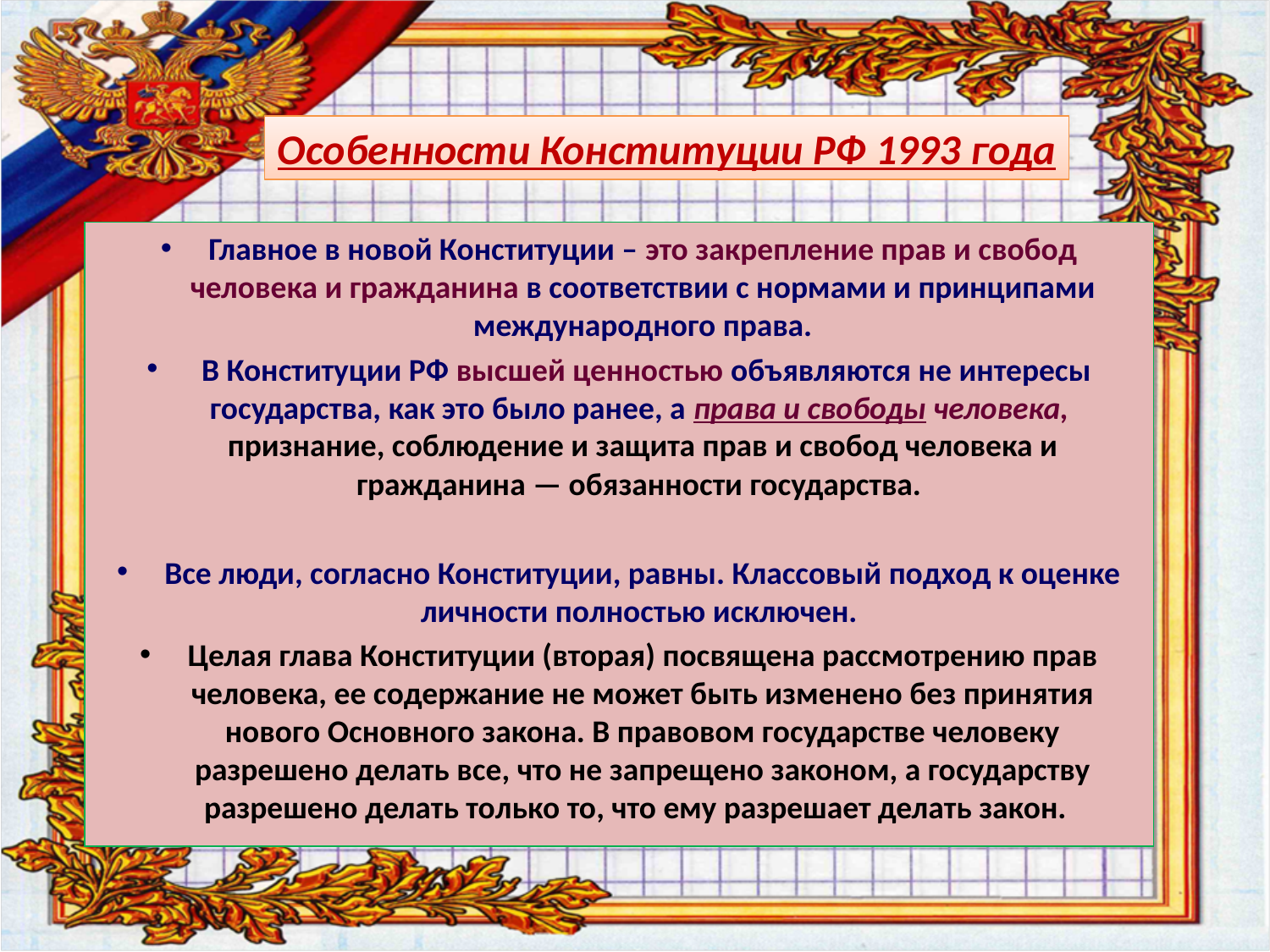

Особенности Конституции РФ 1993 года
Главное в новой Конституции – это закрепление прав и свобод человека и гражданина в соответствии с нормами и принципами международного права.
 В Конституции РФ высшей ценностью объявляются не интересы государства, как это было ранее, а права и свободы человека,  признание, соблюдение и защита прав и свобод человека и гражданина — обязанности государства.

Все люди, согласно Конституции, равны. Классовый подход к оценке личности полностью исключен.
Целая глава Конституции (вторая) посвящена рассмотрению прав человека, ее содержание не может быть изменено без принятия нового Основного закона. В правовом государстве человеку разрешено делать все, что не запрещено законом, а государству разрешено делать только то, что ему разрешает делать закон.